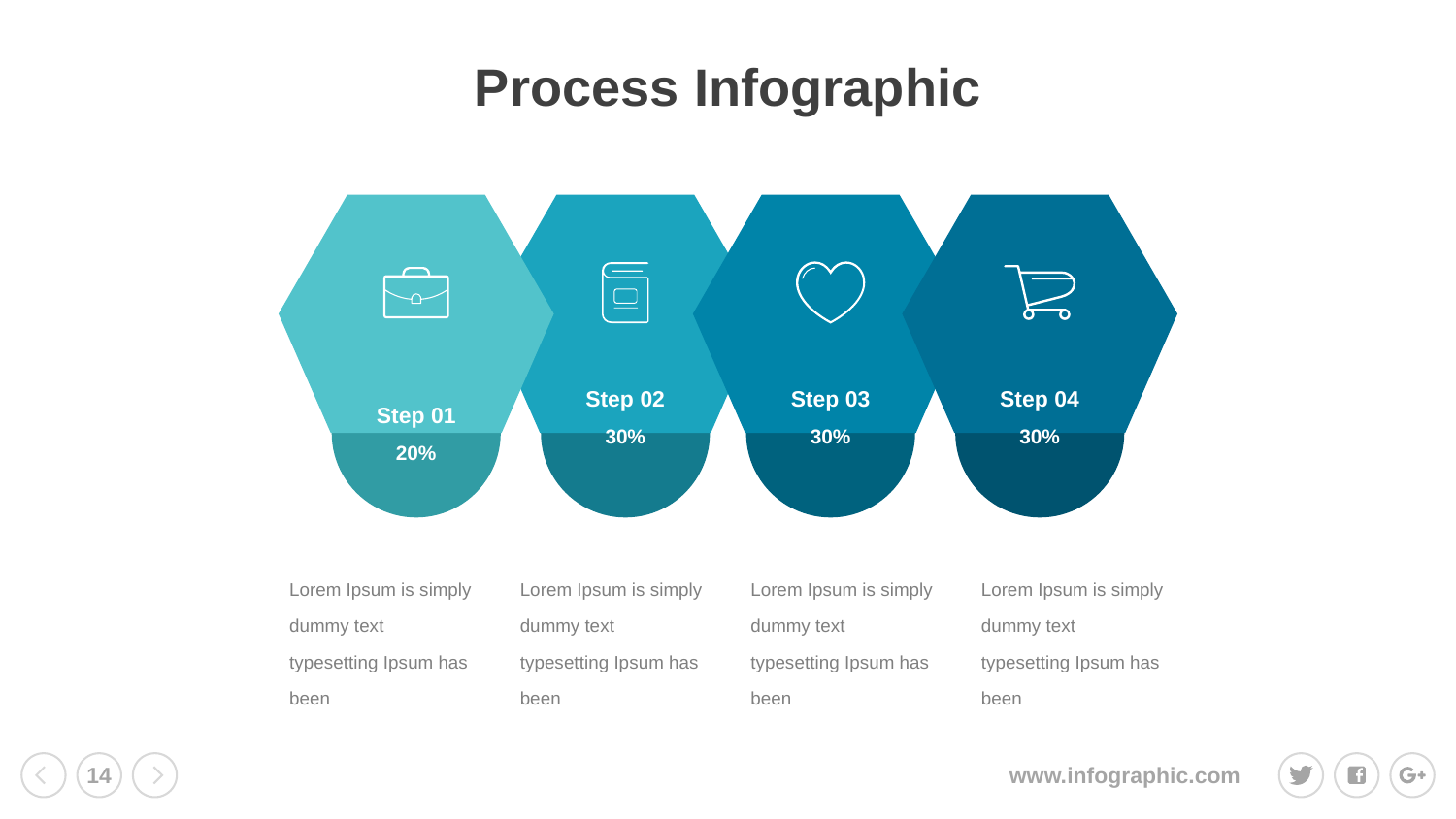

Process Infographic

Step 02
30%
Step 03
30%
Step 04
30%
Step 01
20%
Lorem Ipsum is simply dummy text typesetting Ipsum has been
Lorem Ipsum is simply dummy text typesetting Ipsum has been
Lorem Ipsum is simply dummy text typesetting Ipsum has been
Lorem Ipsum is simply dummy text typesetting Ipsum has been
14
www.infographic.com